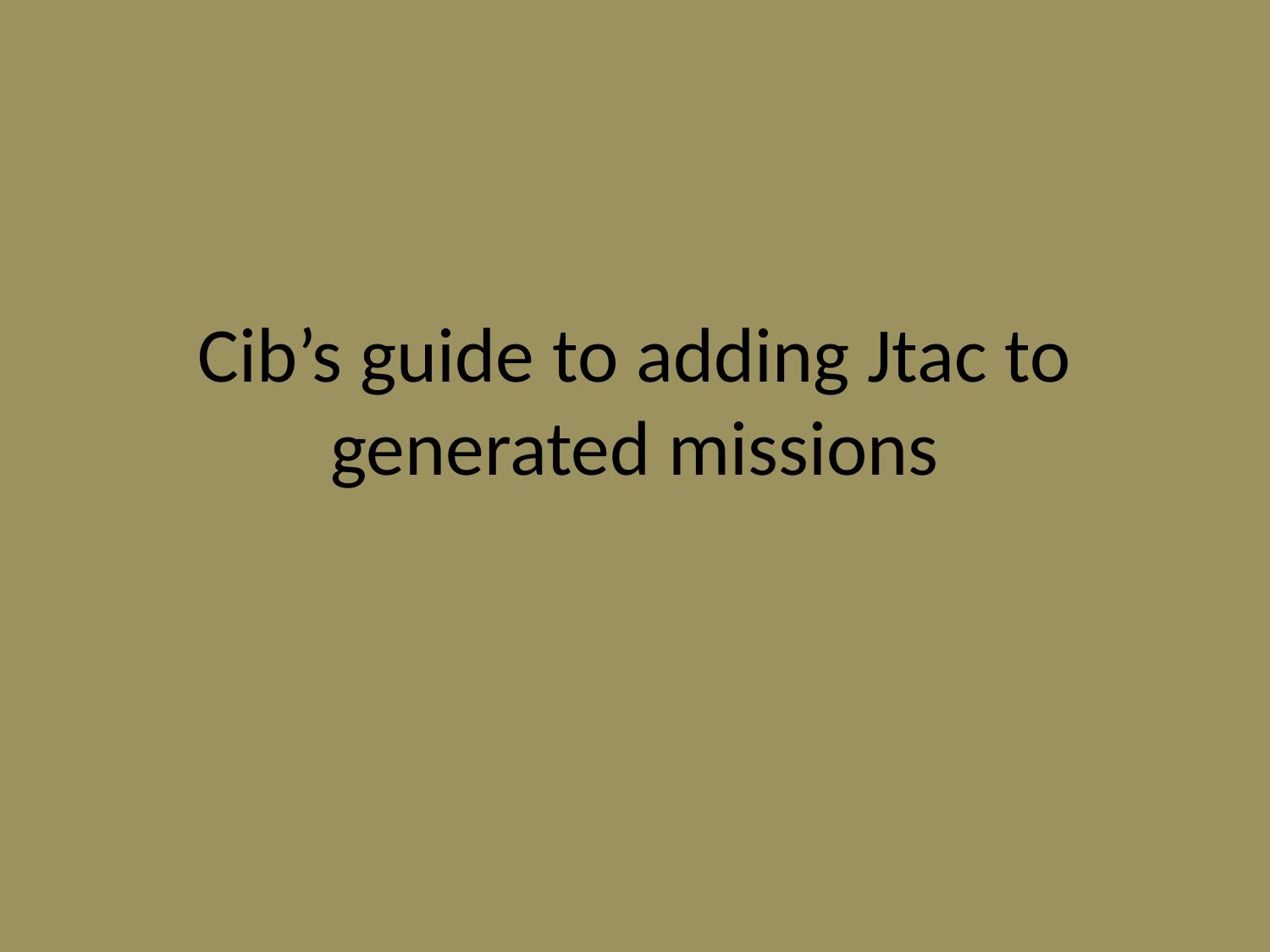

# Cib’s guide to adding Jtac to generated missions